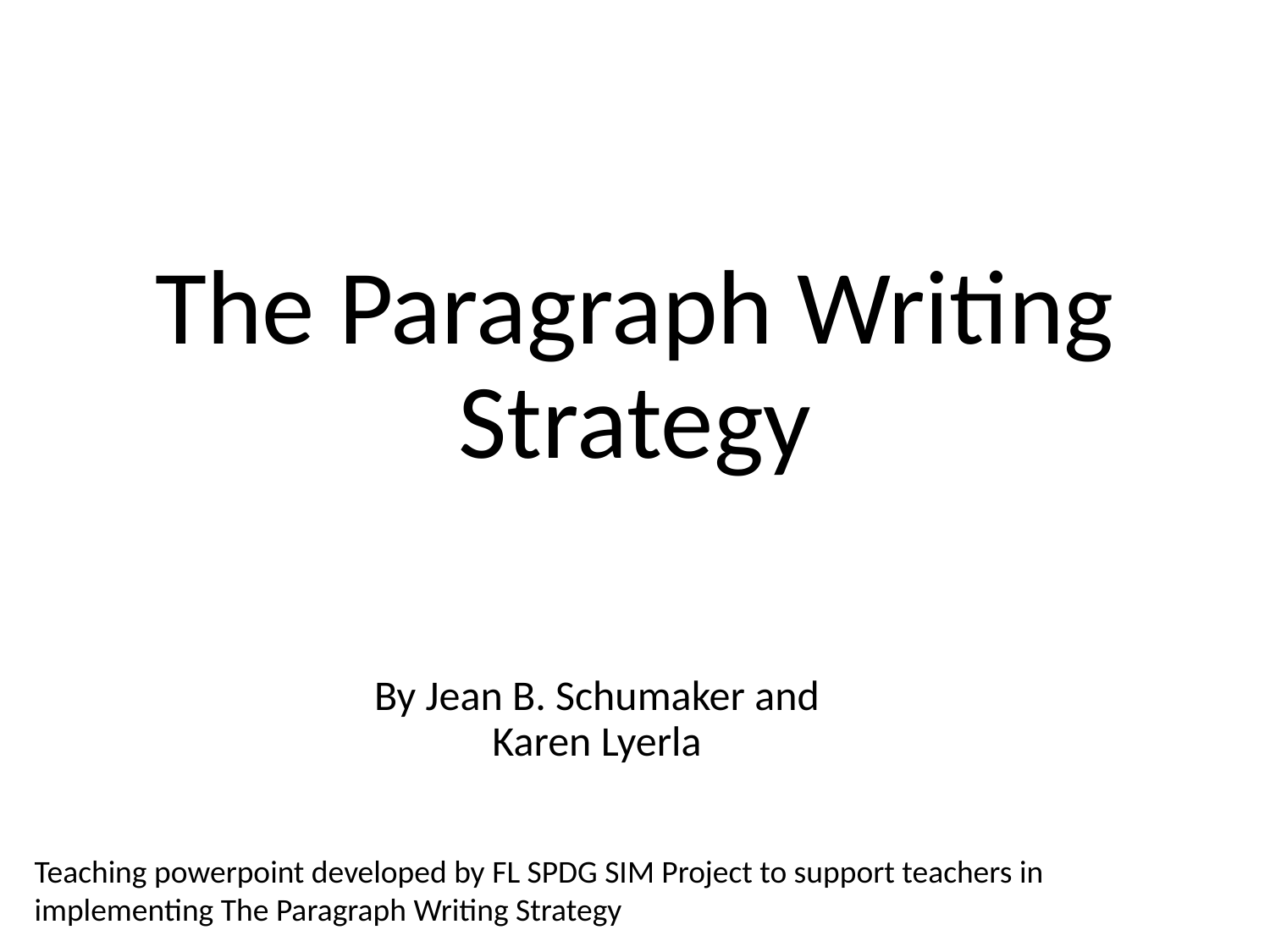

# The Paragraph Writing Strategy
By Jean B. Schumaker and Karen Lyerla
Teaching powerpoint developed by FL SPDG SIM Project to support teachers in implementing The Paragraph Writing Strategy